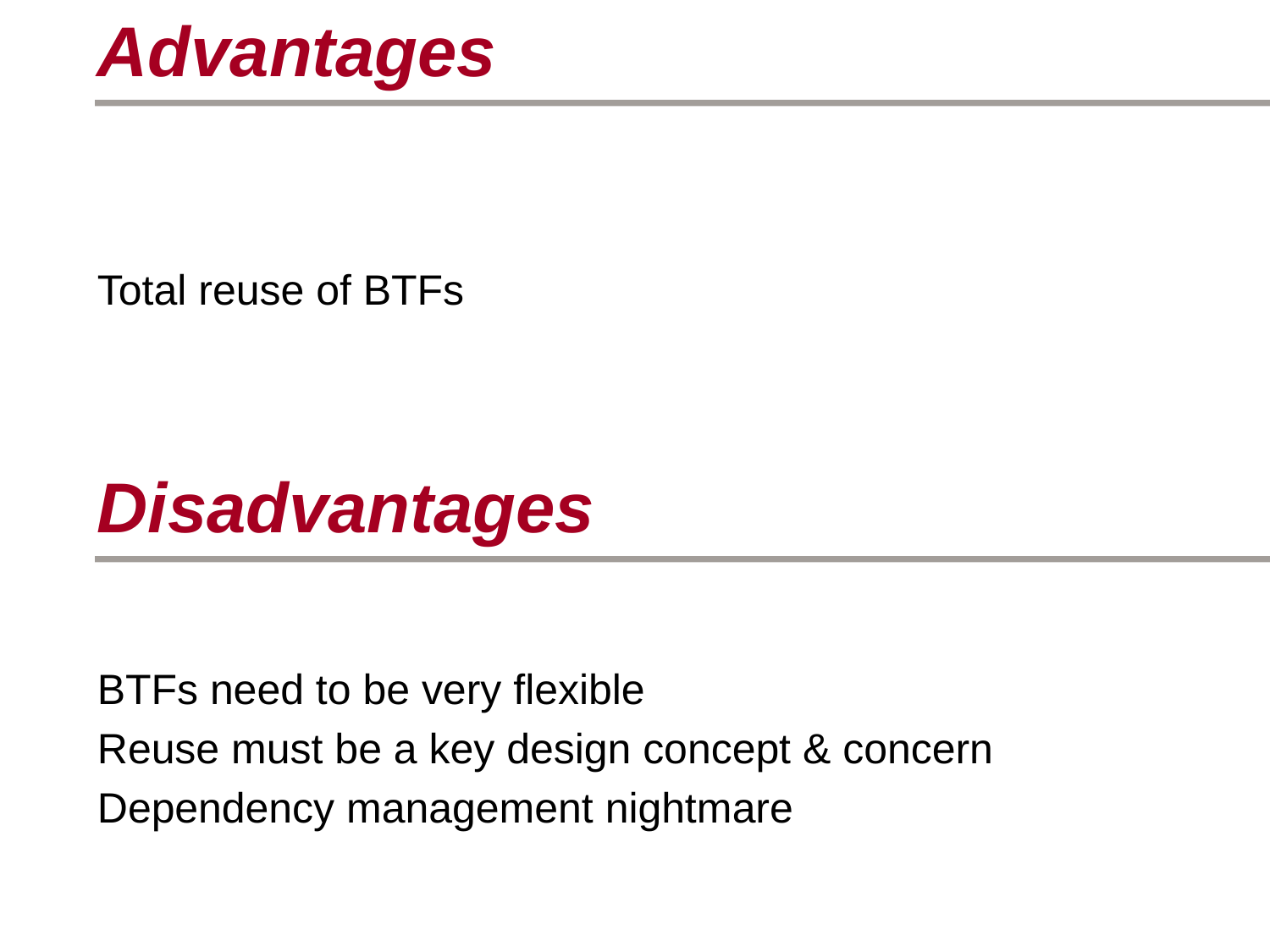

Advantages

Total reuse of BTFs

Disadvantages

BTFs need to be very flexible
Reuse must be a key design concept & concern
Dependency management nightmare